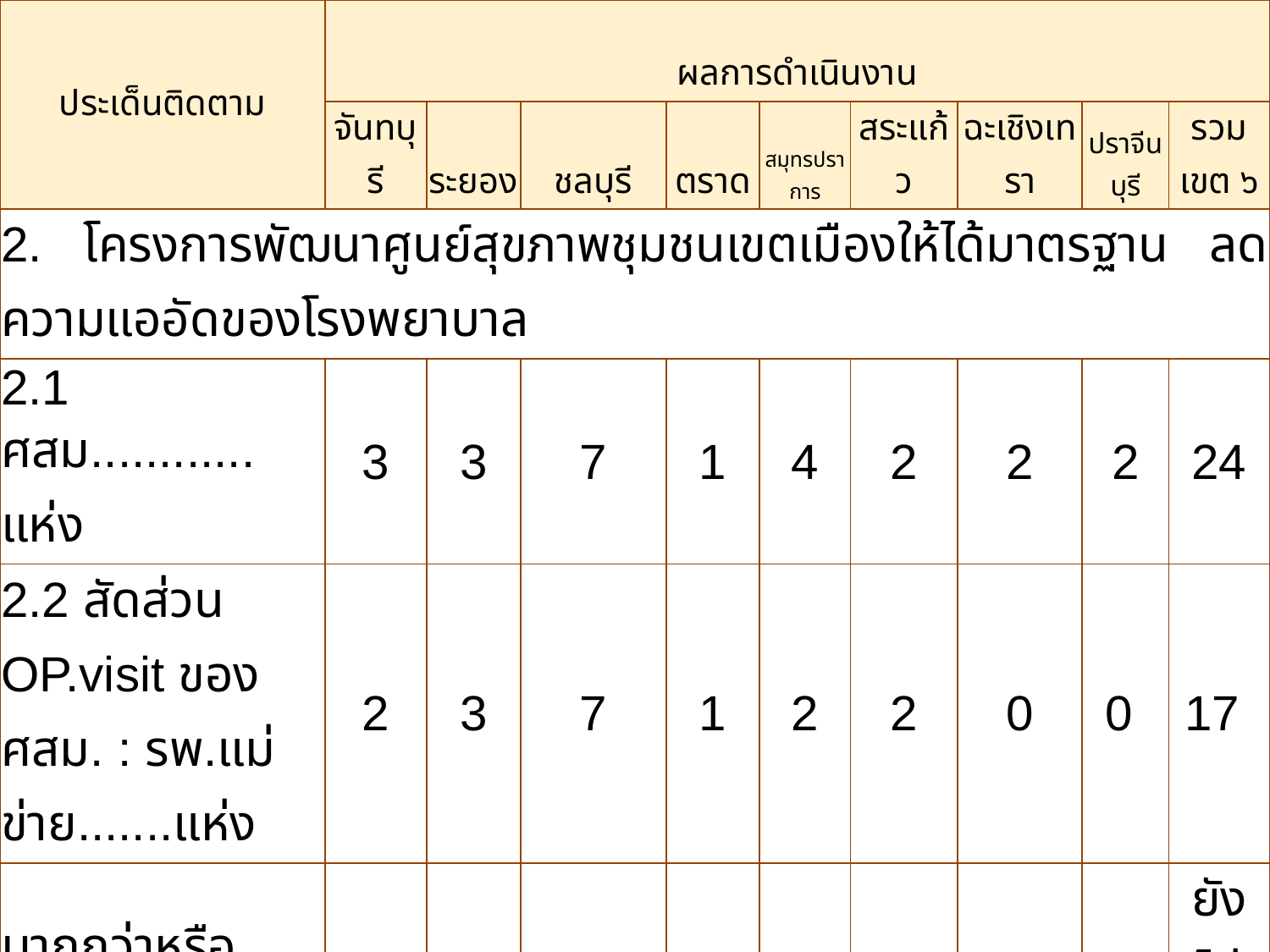

| ประเด็นติดตาม | ผลการดำเนินงาน |  |  |  |  |  |  |  |  |
| --- | --- | --- | --- | --- | --- | --- | --- | --- | --- |
|  | จันทบุรี | ระยอง | ชลบุรี | ตราด | สมุทรปราการ | สระแก้ว | ฉะเชิงเทรา | ปราจีนบุรี | รวมเขต ๖ |
| 2. โครงการพัฒนาศูนย์สุขภาพชุมชนเขตเมืองให้ได้มาตรฐาน ลดความแออัดของโรงพยาบาล |  |  |  |  |  |  |  |  |  |
| 2.1 ศสม............ แห่ง | 3 | 3 | 7 | 1 | 4 | 2 | 2 | 2 | 24 |
| 2.2 สัดส่วน OP.visit ของ ศสม. : รพ.แม่ข่าย.......แห่ง | 2 | 3 | 7 | 1 | 2 | 2 | 0 | 0 | 17 |
| มากกว่าหรือเท่ากับ 65:35ผ่าน.......... | 4 | ผ่าน | 44.91 | ไม่ผ่าน | 50.00 | 58:42 | 0 | ไม่ผ่าน | ยังไม่ผ่านเกณฑ์ |